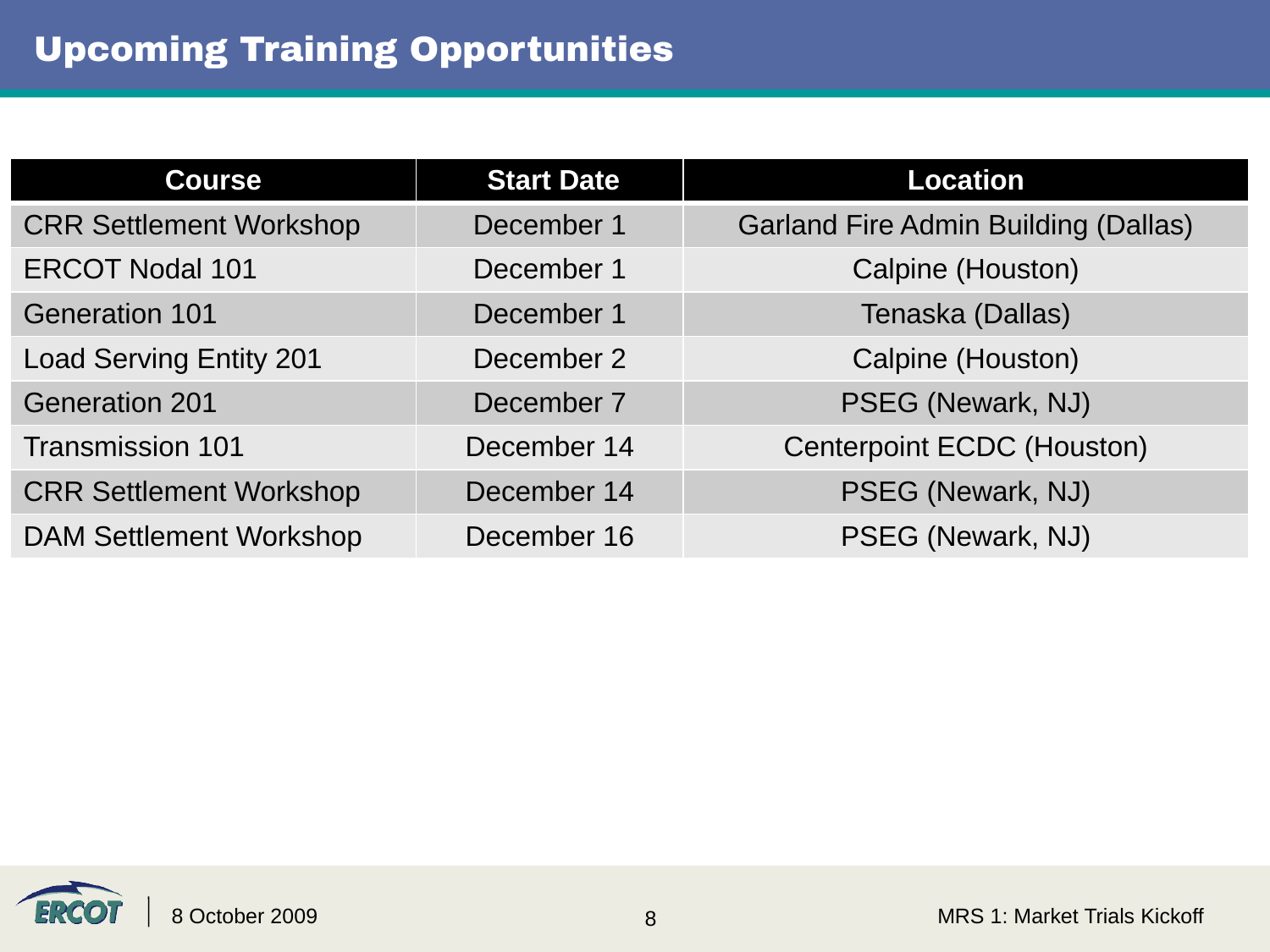

# Upcoming Training Opportunities
| Course | Start Date | Location |
| --- | --- | --- |
| CRR Settlement Workshop | December 1 | Garland Fire Admin Building (Dallas) |
| ERCOT Nodal 101 | December 1 | Calpine (Houston) |
| Generation 101 | December 1 | Tenaska (Dallas) |
| Load Serving Entity 201 | December 2 | Calpine (Houston) |
| Generation 201 | December 7 | PSEG (Newark, NJ) |
| Transmission 101 | December 14 | Centerpoint ECDC (Houston) |
| CRR Settlement Workshop | December 14 | PSEG (Newark, NJ) |
| DAM Settlement Workshop | December 16 | PSEG (Newark, NJ) |
8 October 2009
MRS 1: Market Trials Kickoff